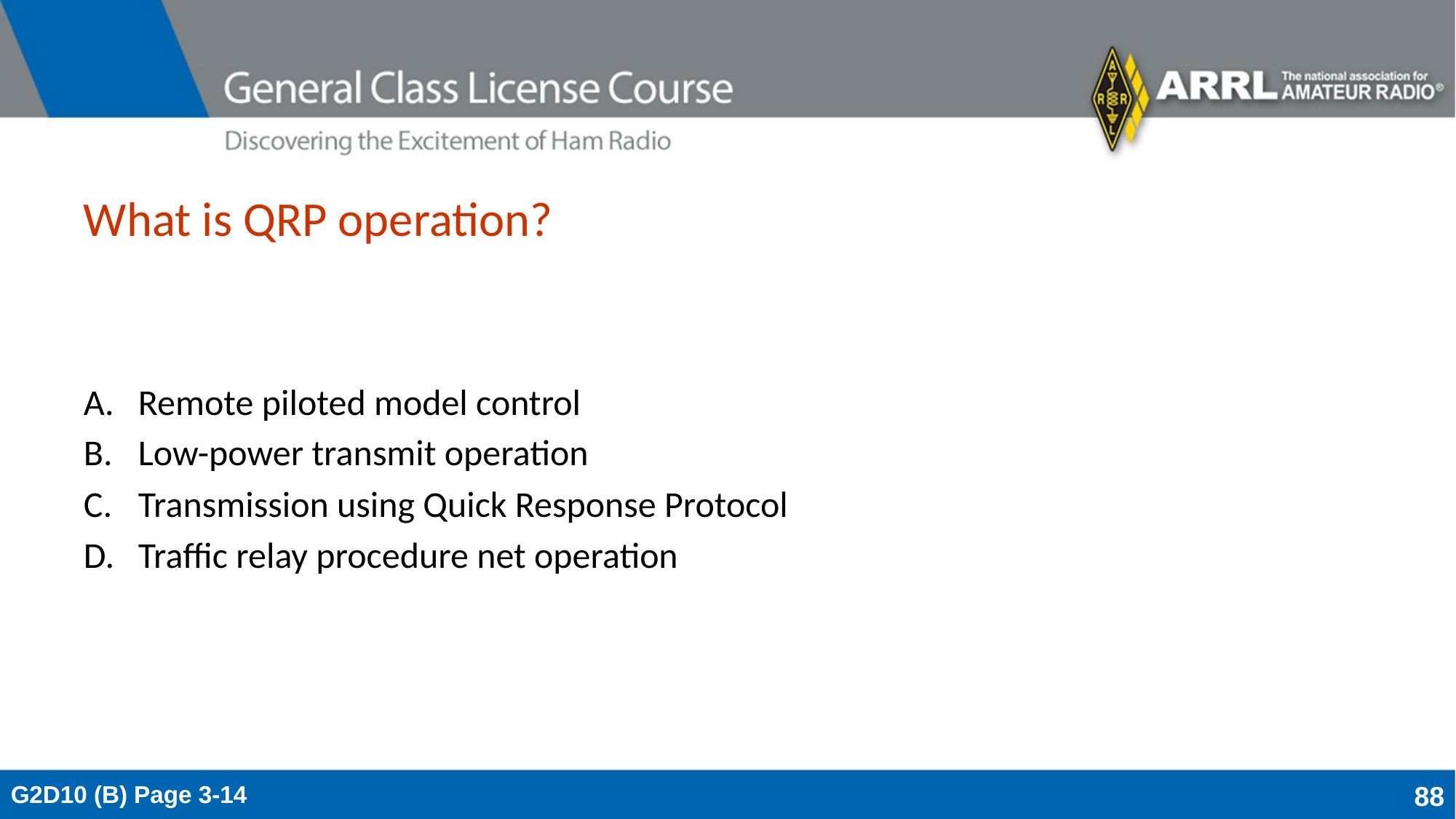

# What is QRP operation?
Remote piloted model control
Low-power transmit operation
Transmission using Quick Response Protocol
Traffic relay procedure net operation
G2D10 (B) Page 3-14
88